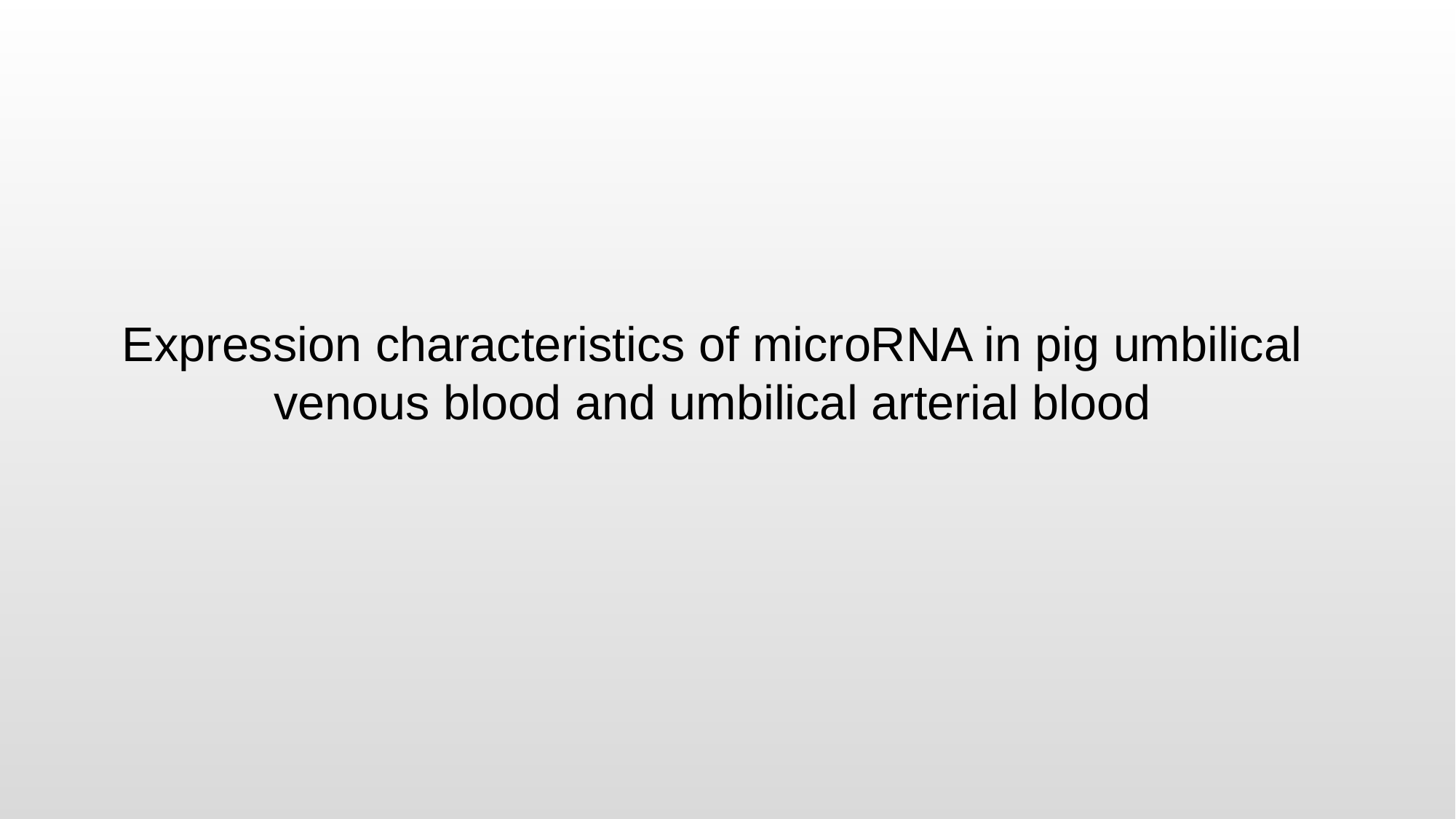

Expression characteristics of microRNA in pig umbilical venous blood and umbilical arterial blood